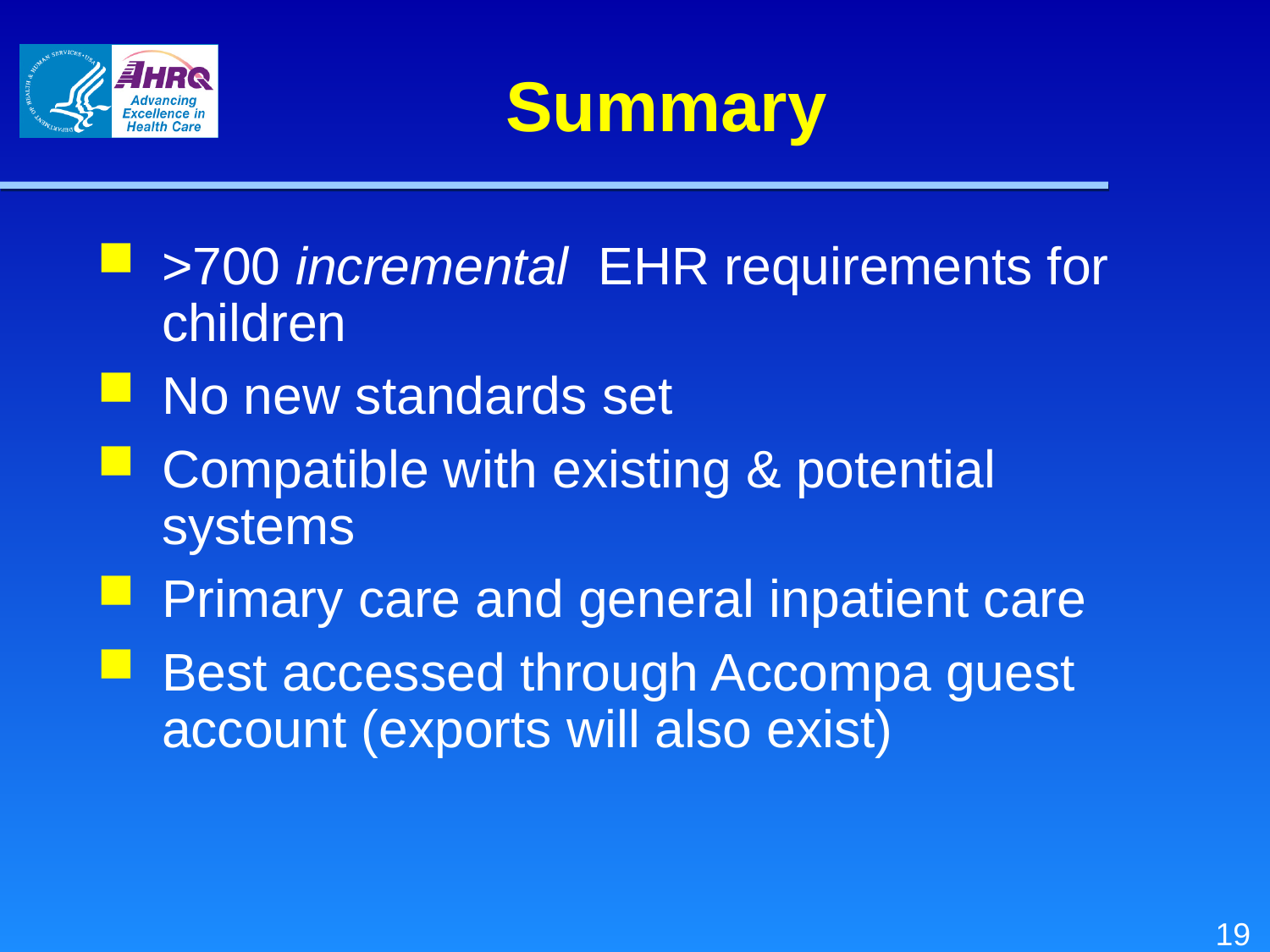

# Summary
>700 incremental  EHR requirements for children
No new standards set
Compatible with existing & potential systems
Primary care and general inpatient care
Best accessed through Accompa guest account (exports will also exist)

19